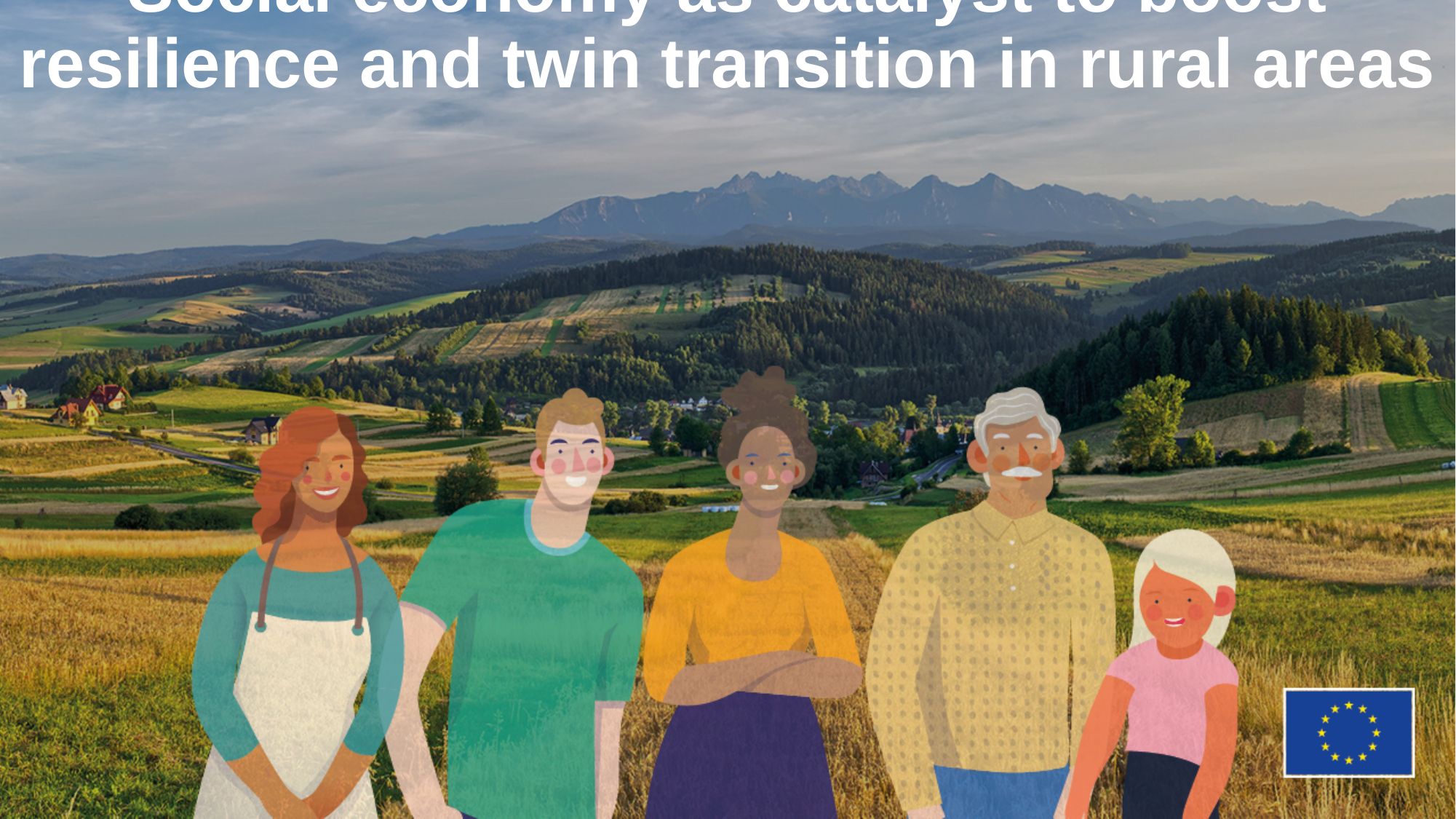

# Social economy as catalyst to boost resilience and twin transition in rural areas